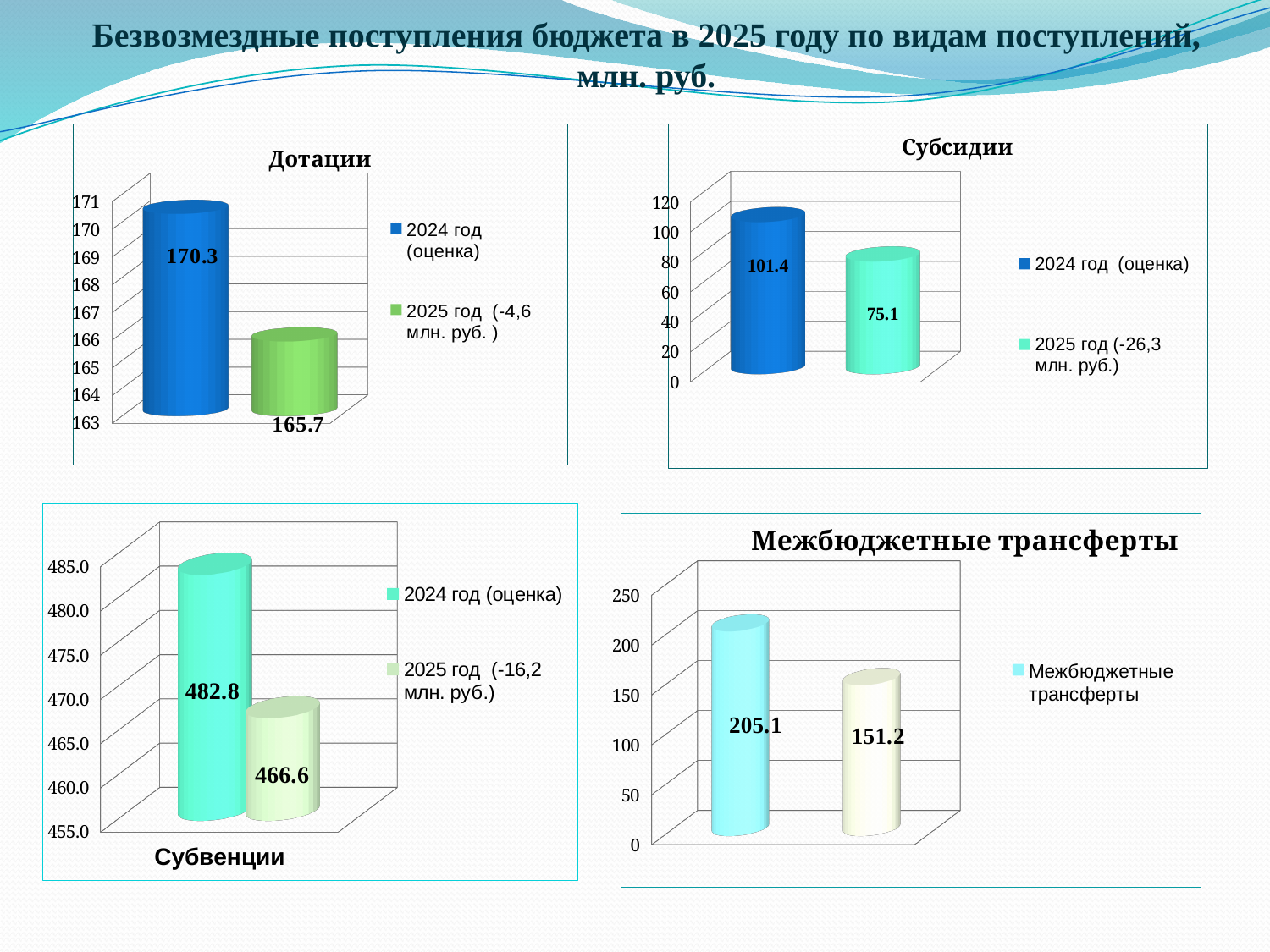

# Безвозмездные поступления бюджета в 2025 году по видам поступлений, млн. руб.

[unsupported chart]

[unsupported chart]

[unsupported chart]

[unsupported chart]